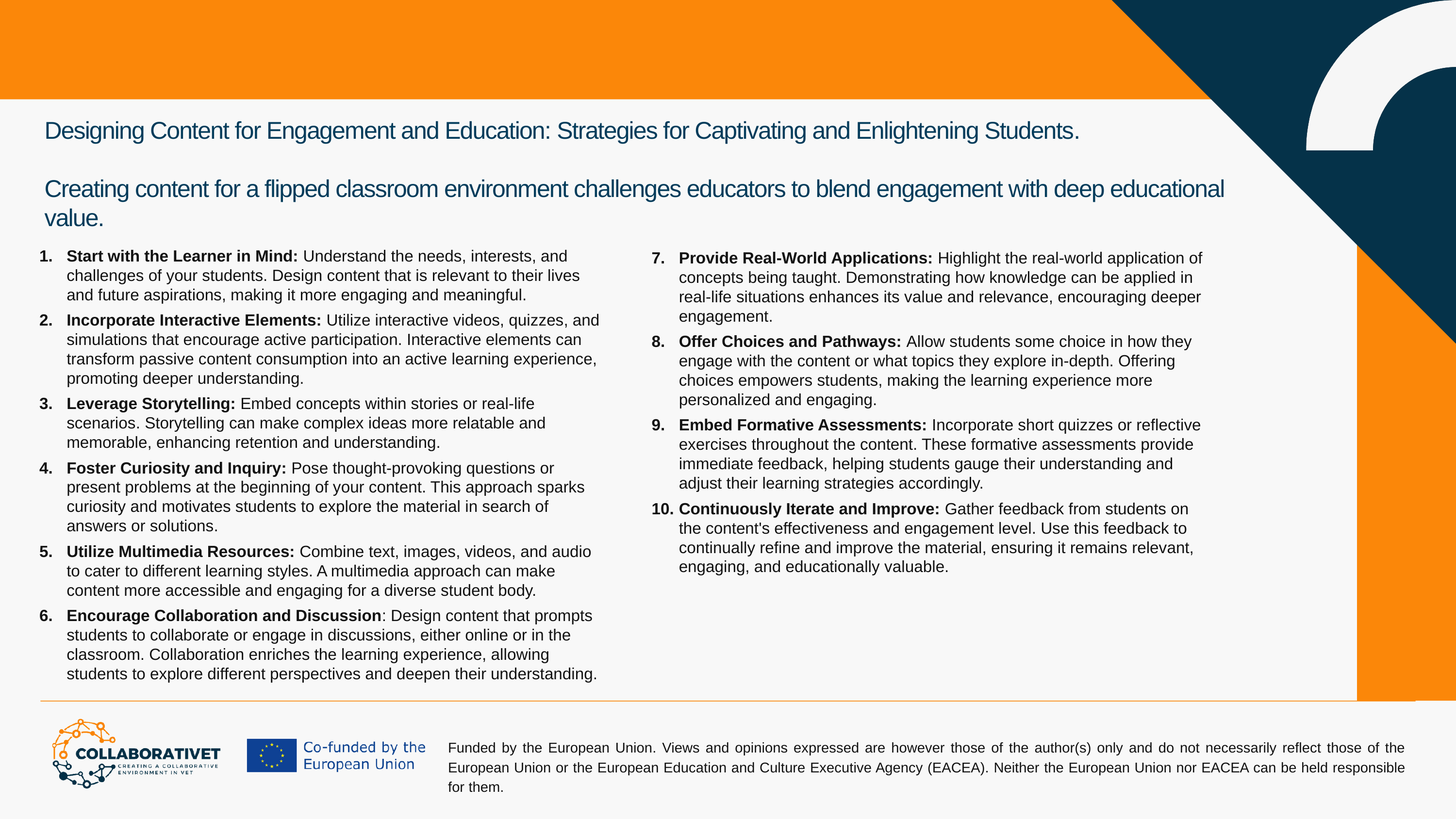

Designing Content for Engagement and Education: Strategies for Captivating and Enlightening Students.

Creating content for a flipped classroom environment challenges educators to blend engagement with deep educational value.
Start with the Learner in Mind: Understand the needs, interests, and challenges of your students. Design content that is relevant to their lives and future aspirations, making it more engaging and meaningful.
Incorporate Interactive Elements: Utilize interactive videos, quizzes, and simulations that encourage active participation. Interactive elements can transform passive content consumption into an active learning experience, promoting deeper understanding.
Leverage Storytelling: Embed concepts within stories or real-life scenarios. Storytelling can make complex ideas more relatable and memorable, enhancing retention and understanding.
Foster Curiosity and Inquiry: Pose thought-provoking questions or present problems at the beginning of your content. This approach sparks curiosity and motivates students to explore the material in search of answers or solutions.
Utilize Multimedia Resources: Combine text, images, videos, and audio to cater to different learning styles. A multimedia approach can make content more accessible and engaging for a diverse student body.
Encourage Collaboration and Discussion: Design content that prompts students to collaborate or engage in discussions, either online or in the classroom. Collaboration enriches the learning experience, allowing students to explore different perspectives and deepen their understanding.
Provide Real-World Applications: Highlight the real-world application of concepts being taught. Demonstrating how knowledge can be applied in real-life situations enhances its value and relevance, encouraging deeper engagement.
Offer Choices and Pathways: Allow students some choice in how they engage with the content or what topics they explore in-depth. Offering choices empowers students, making the learning experience more personalized and engaging.
Embed Formative Assessments: Incorporate short quizzes or reflective exercises throughout the content. These formative assessments provide immediate feedback, helping students gauge their understanding and adjust their learning strategies accordingly.
Continuously Iterate and Improve: Gather feedback from students on the content's effectiveness and engagement level. Use this feedback to continually refine and improve the material, ensuring it remains relevant, engaging, and educationally valuable.

Funded by the European Union. Views and opinions expressed are however those of the author(s) only and do not necessarily reflect those of the European Union or the European Education and Culture Executive Agency (EACEA). Neither the European Union nor EACEA can be held responsible for them.